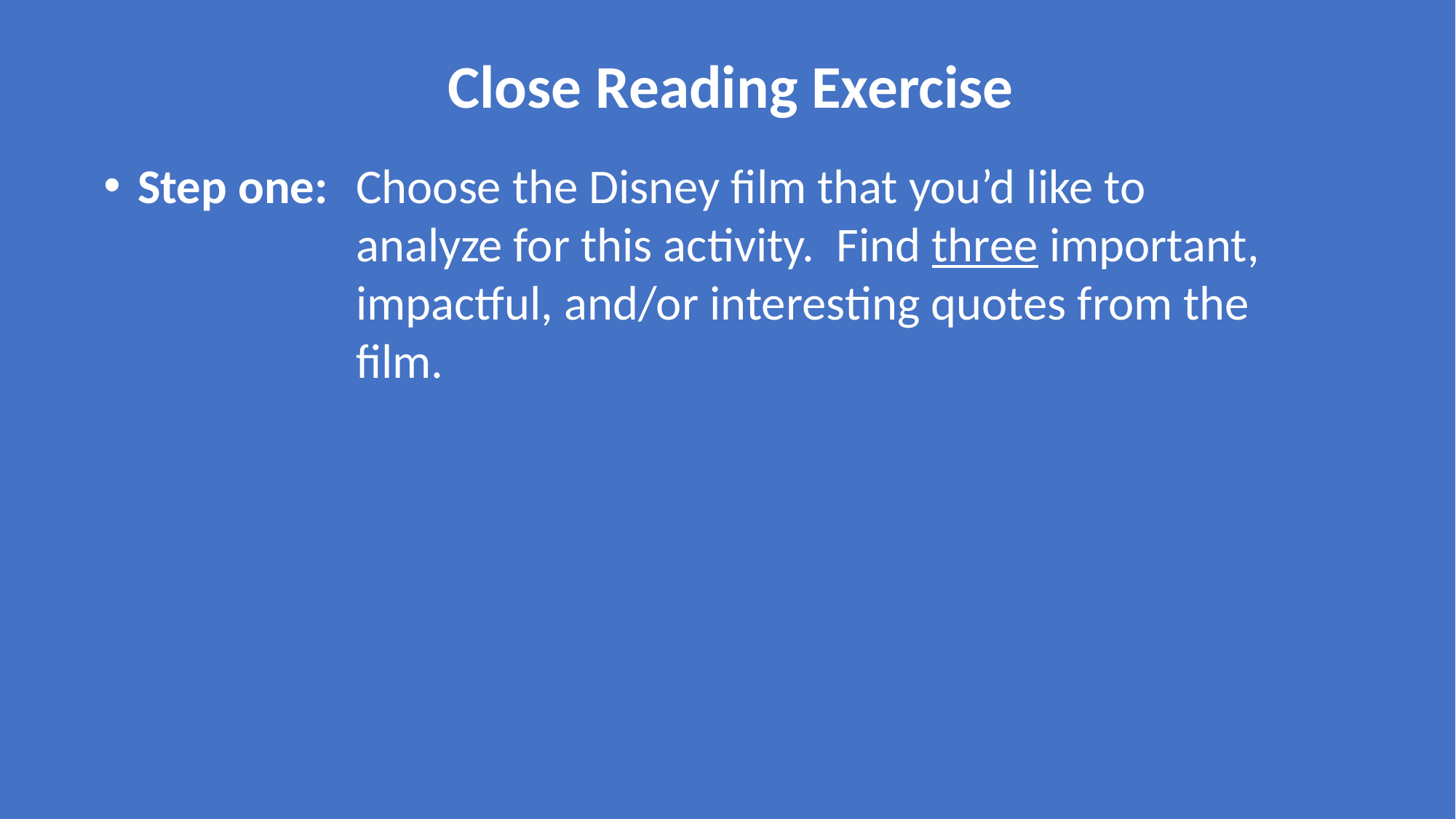

Close Reading Exercise
Step one: 	Choose the Disney film that you’d like to 				analyze for this activity.  Find three important, 			impactful, and/or interesting quotes from the 			film.